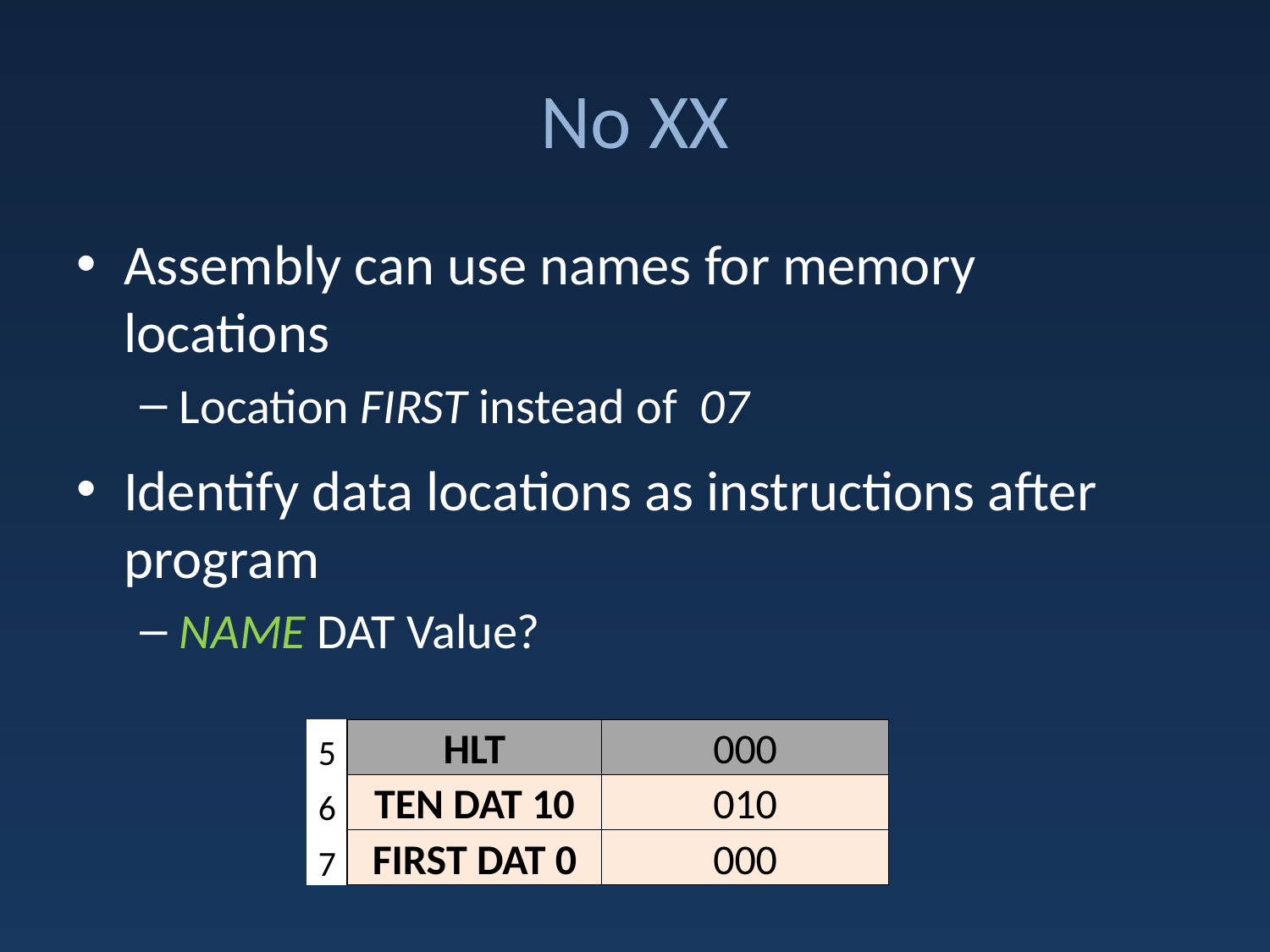

# No XX
Assembly can use names for memory locations
Location FIRST instead of  07
Identify data locations as instructions after program
NAME DAT Value?
| 5 | HLT | 000 |
| --- | --- | --- |
| 6 | TEN DAT 10 | 010 |
| 7 | FIRST DAT 0 | 000 |